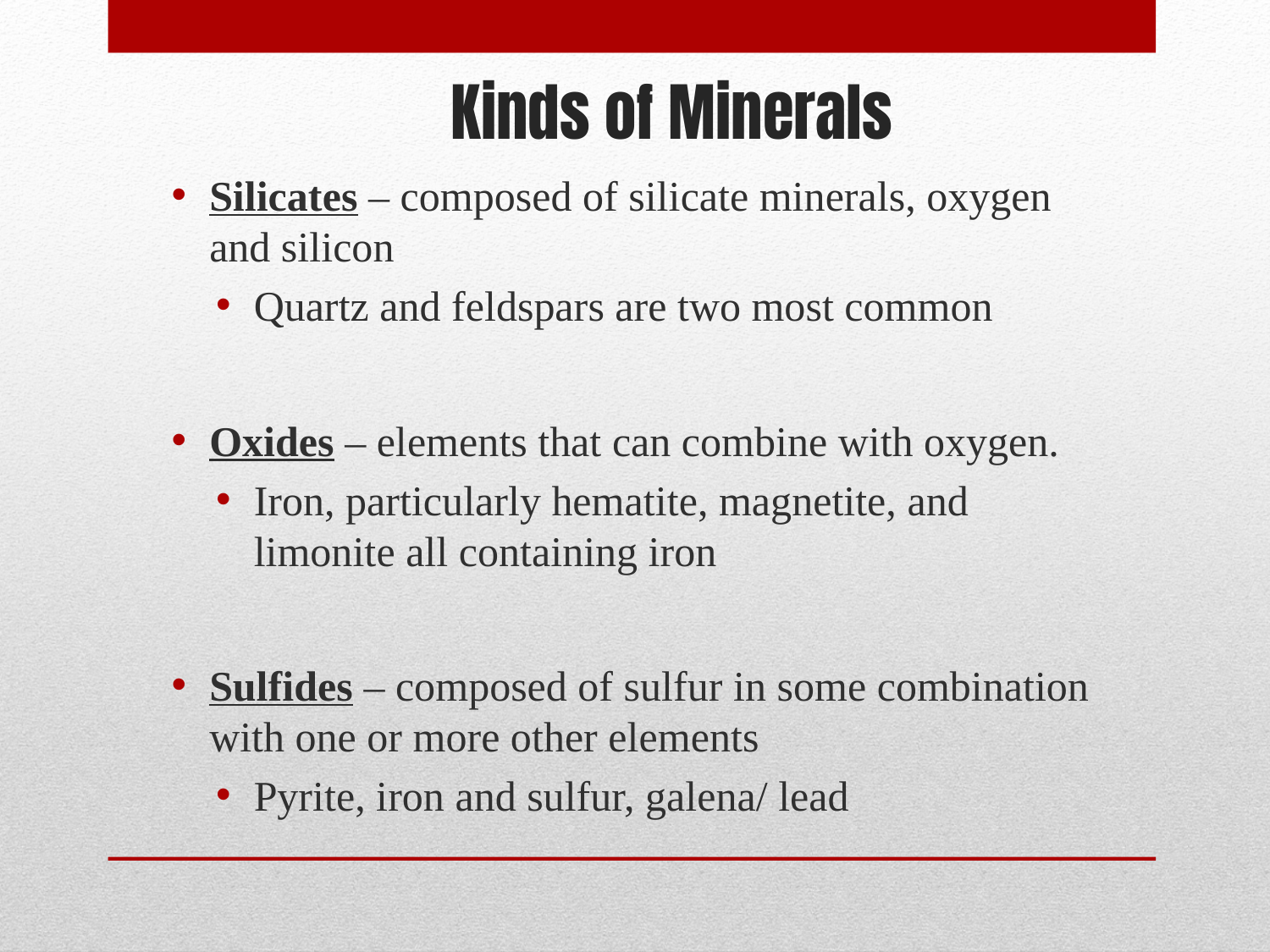

Kinds of Minerals
Silicates – composed of silicate minerals, oxygen and silicon
Quartz and feldspars are two most common

Oxides – elements that can combine with oxygen.
Iron, particularly hematite, magnetite, and limonite all containing iron

Sulfides – composed of sulfur in some combination with one or more other elements
Pyrite, iron and sulfur, galena/ lead